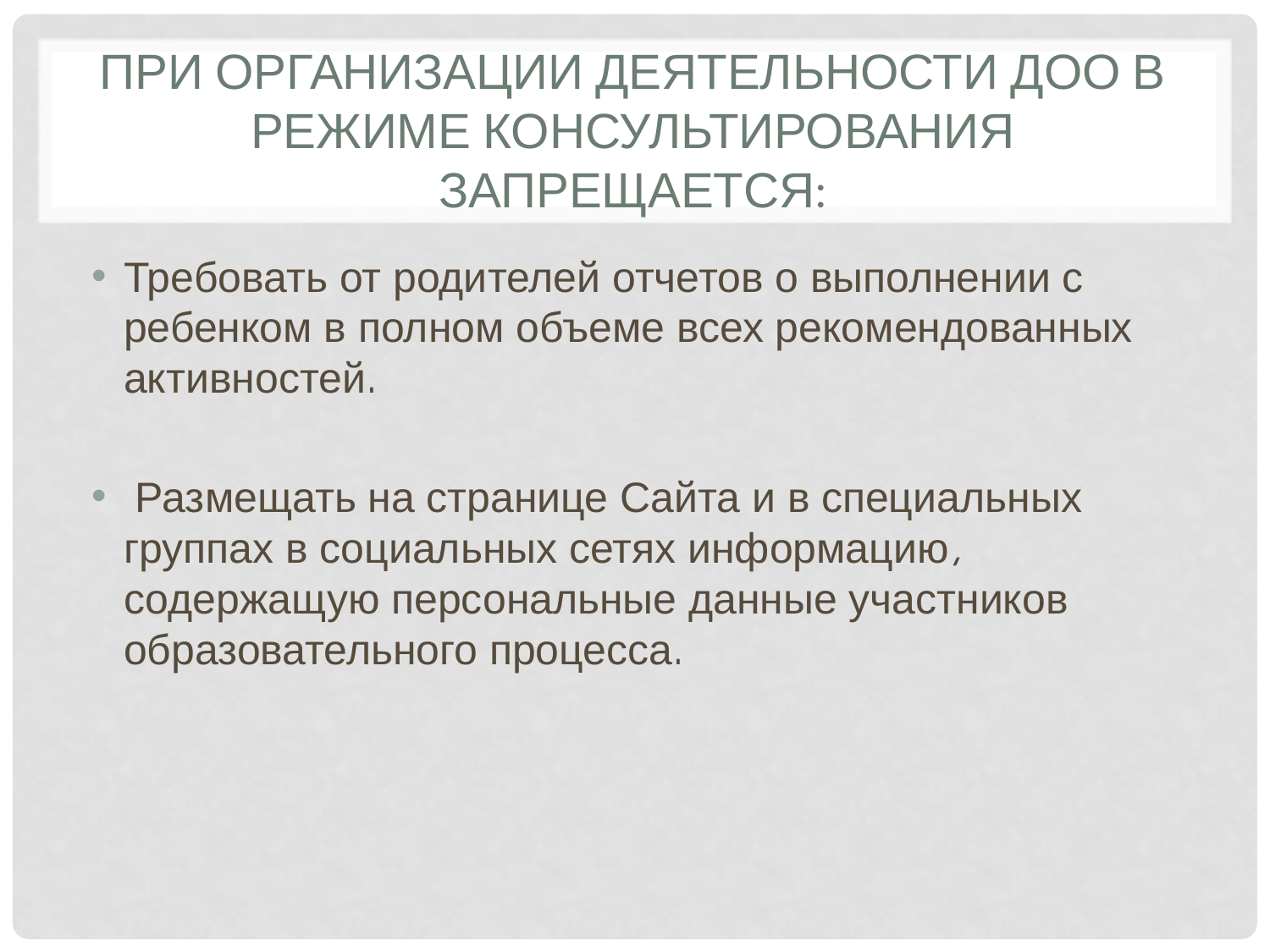

# При организации деятельности ДОО в режиме консультирования запрещается:
Требовать от родителей отчетов о выполнении с ребенком в полном объеме всех рекомендованных активностей.

 Размещать на странице Сайта и в специальных группах в социальных сетях информацию, содержащую персональные данные участников образовательного процесса.